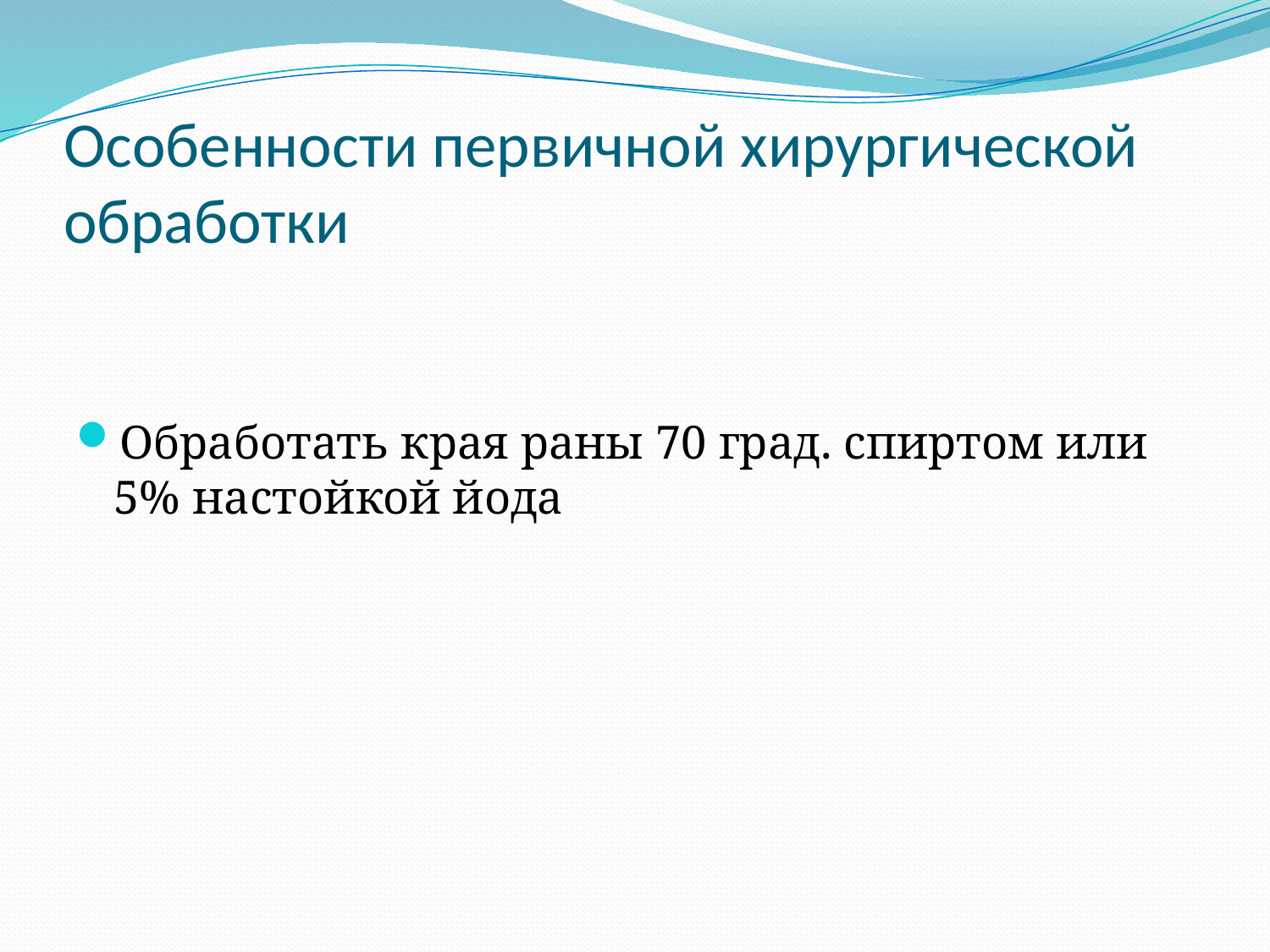

# Особенности первичной хирургической обработки
Обработать края раны 70 град. спиртом или 5% настойкой йода